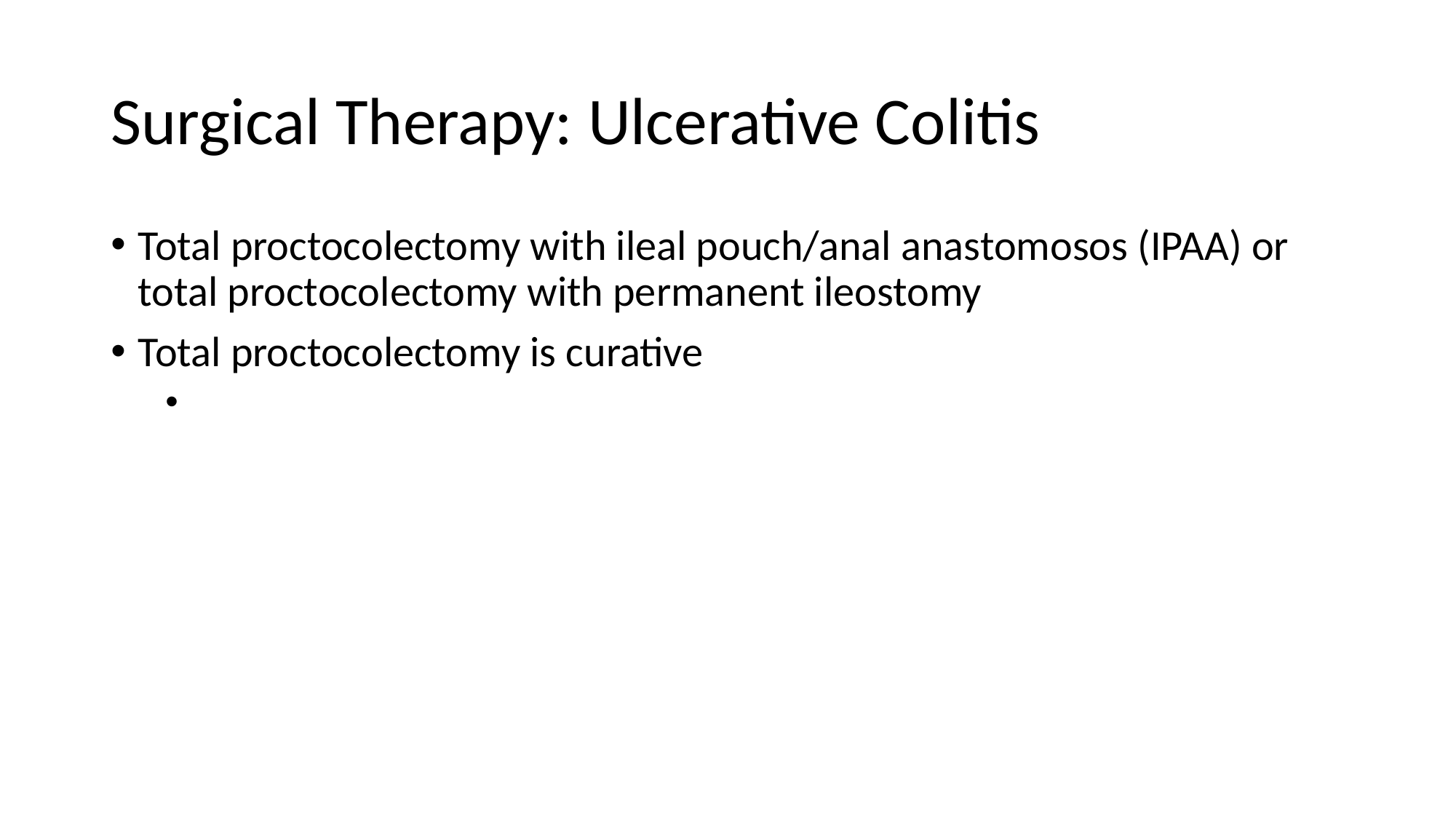

# Surgical Therapy: Ulcerative Colitis
Total proctocolectomy with ileal pouch/anal anastomosos (IPAA) or total proctocolectomy with permanent ileostomy
Total proctocolectomy is curative